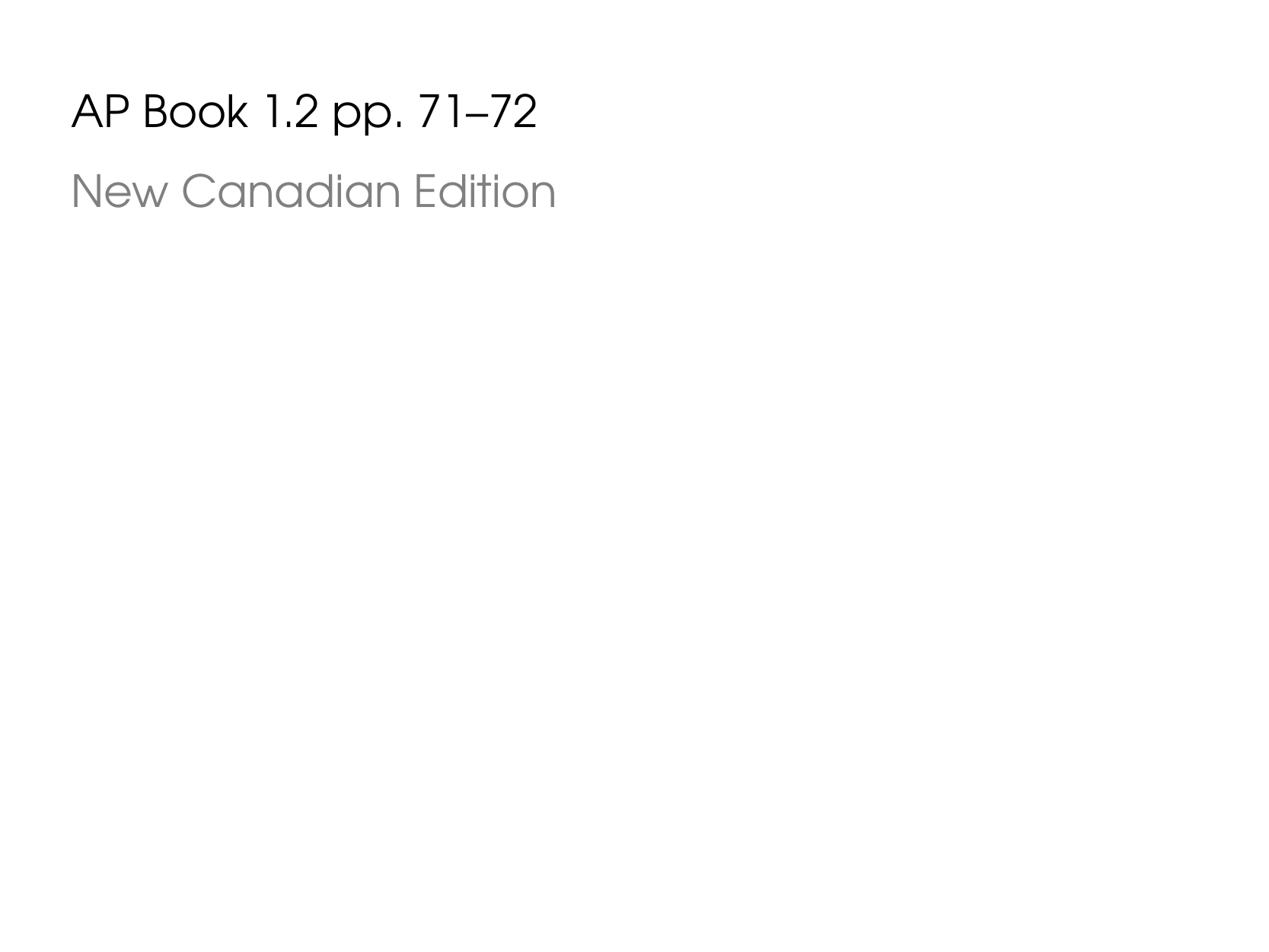

AP Book 1.2 pp. 71–72
New Canadian Edition